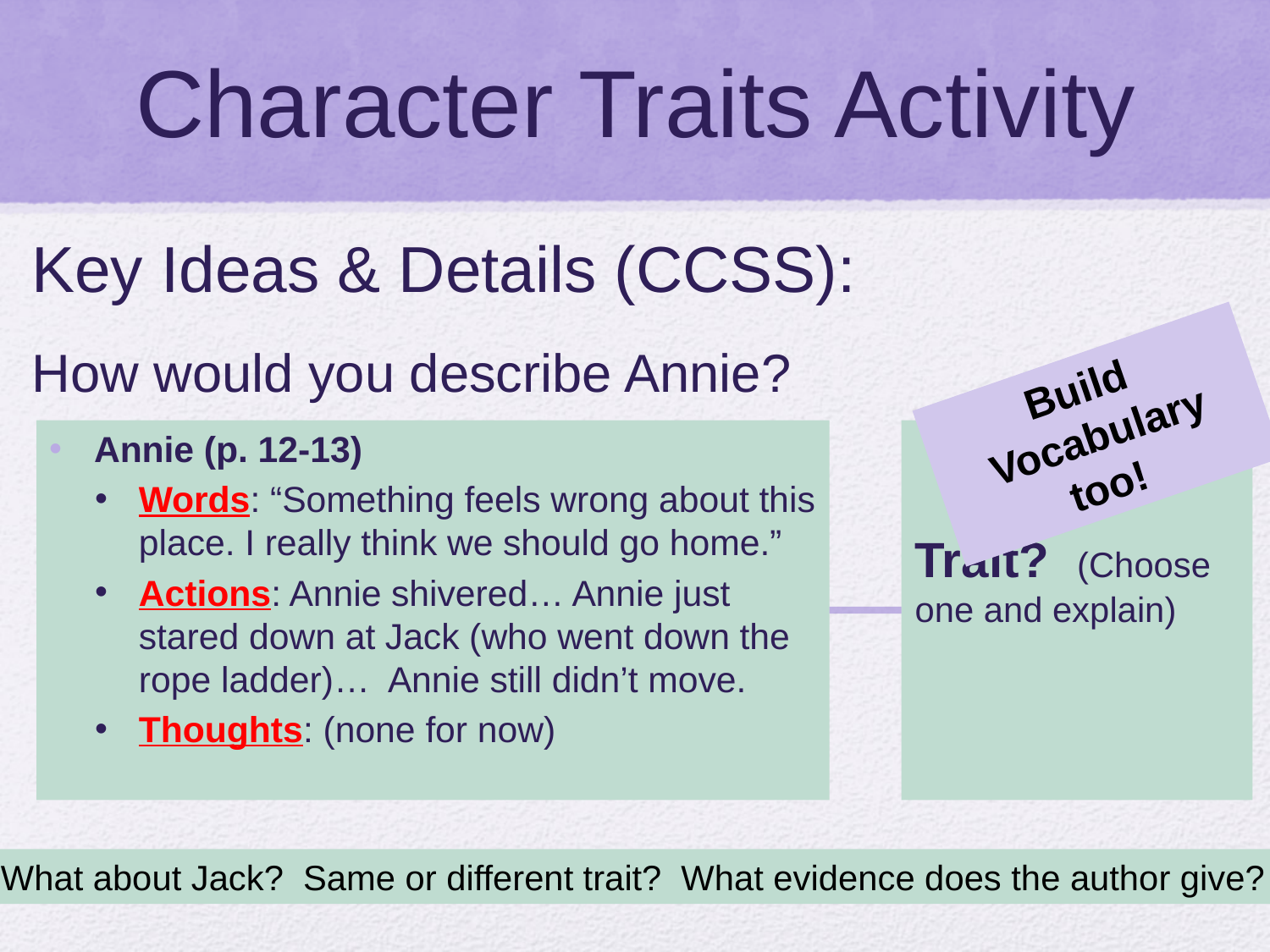

# Character Traits Activity
Key Ideas & Details (CCSS):
How would you describe Annie?

Build
Vocabulary too!
Annie (p. 12-13)
Words: “Something feels wrong about this place. I really think we should go home.”
Actions: Annie shivered… Annie just stared down at Jack (who went down the rope ladder)…  Annie still didn’t move.
Thoughts: (none for now)

Trait?  (Choose one and explain)

What about Jack?  Same or different trait?  What evidence does the author give?